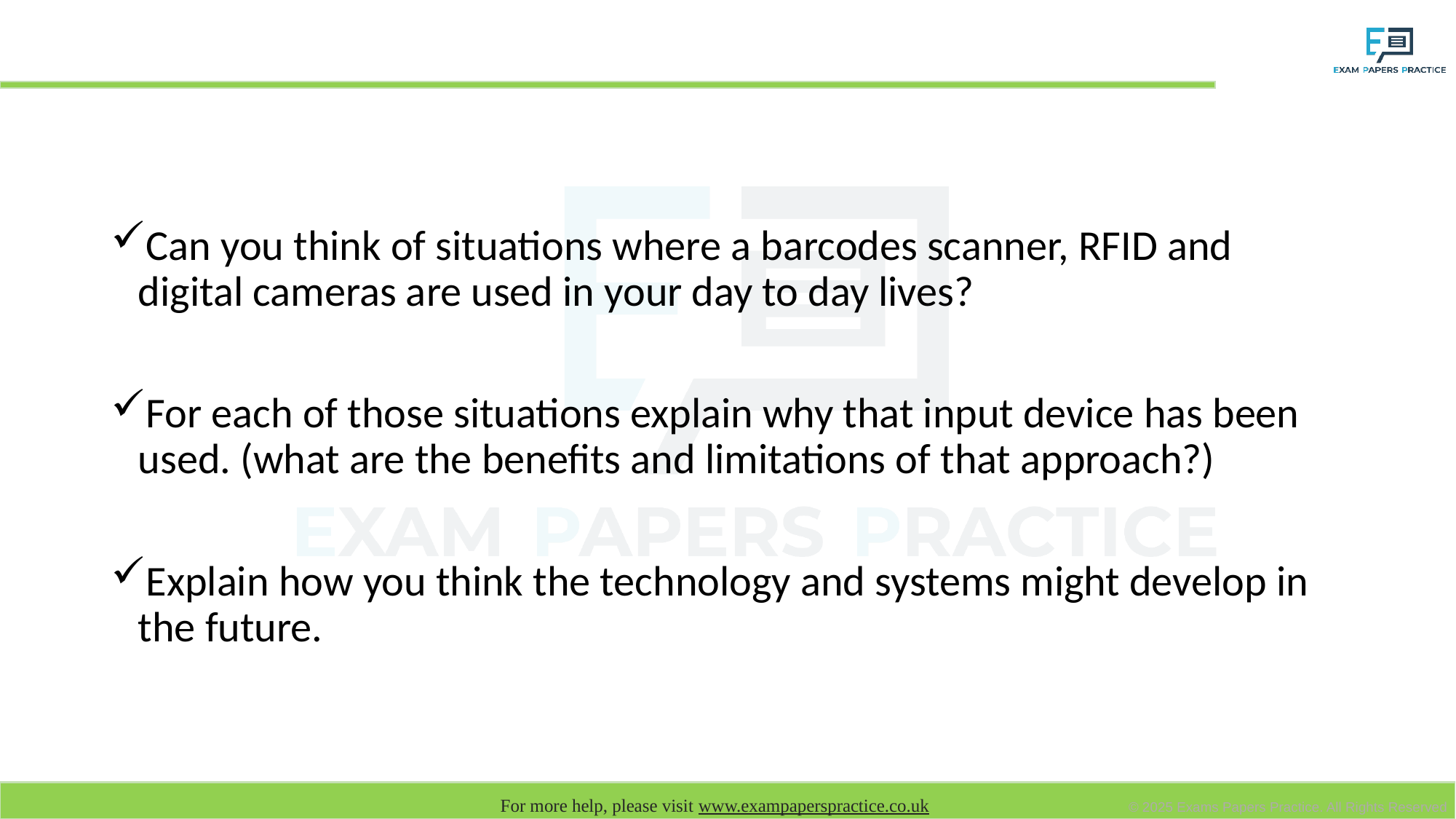

# Exercise
Can you think of situations where a barcodes scanner, RFID and digital cameras are used in your day to day lives?

For each of those situations explain why that input device has been used. (what are the benefits and limitations of that approach?)

Explain how you think the technology and systems might develop in the future.